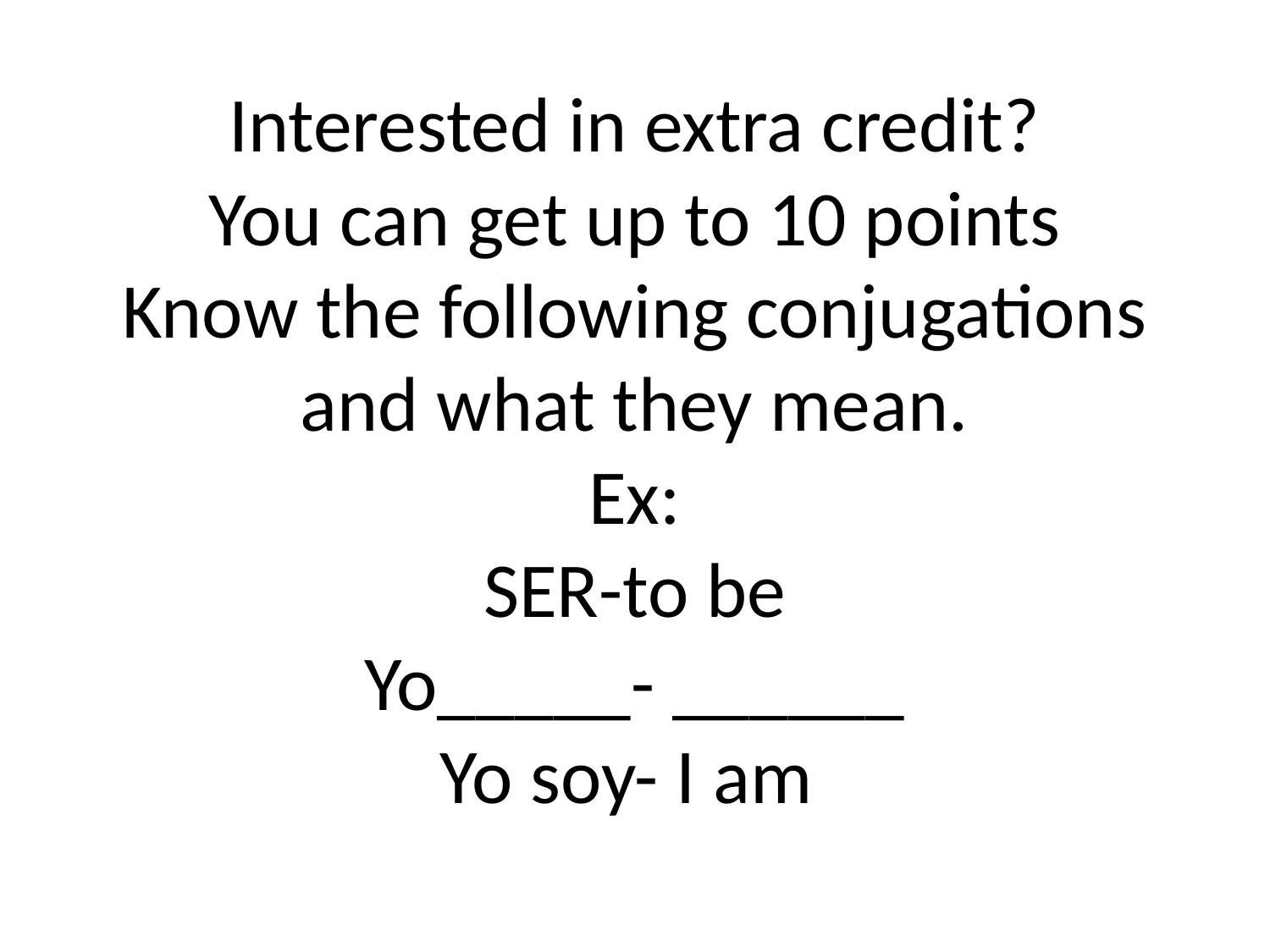

# Interested in extra credit? You can get up to 10 points Know the following conjugations and what they mean. Ex: SER-to be Yo_____- ______ Yo soy- I am